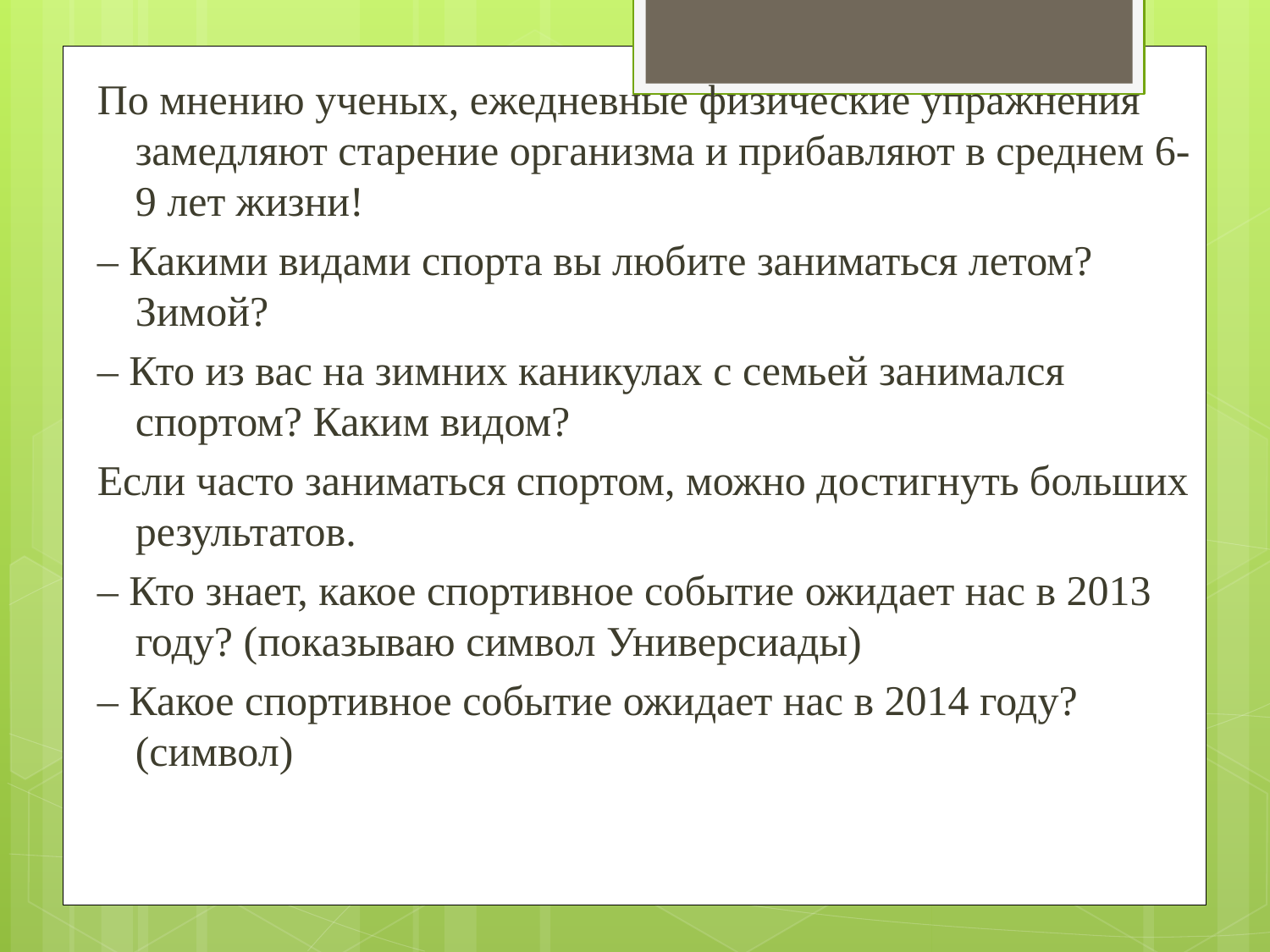

По мнению ученых, ежедневные физические упражнения замедляют старение организма и прибавляют в среднем 6-9 лет жизни!
– Какими видами спорта вы любите заниматься летом? Зимой?
– Кто из вас на зимних каникулах с семьей занимался спортом? Каким видом?
Если часто заниматься спортом, можно достигнуть больших результатов.
– Кто знает, какое спортивное событие ожидает нас в 2013 году? (показываю символ Универсиады)
– Какое спортивное событие ожидает нас в 2014 году? (символ)

#